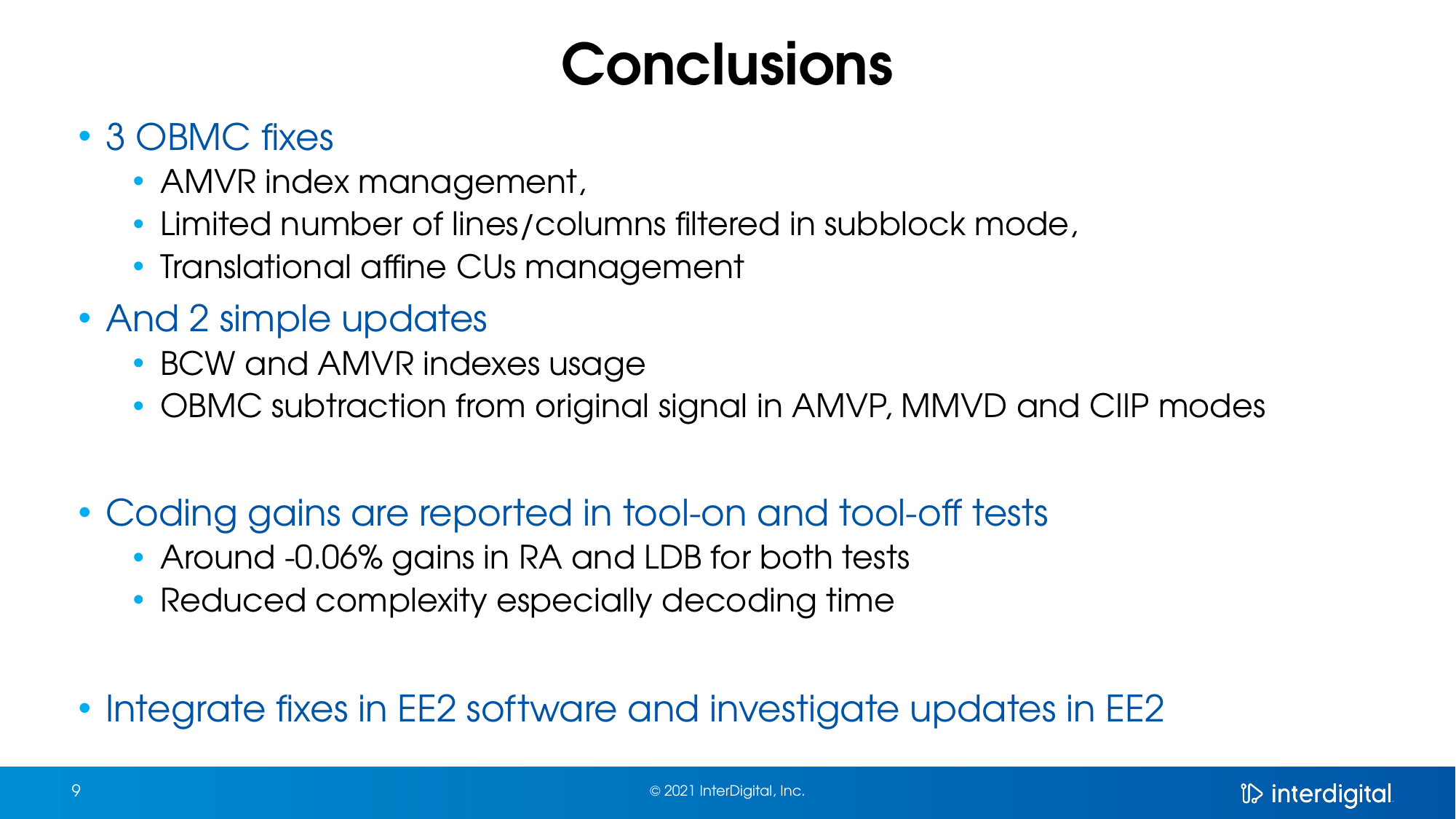

# Conclusions
3 OBMC fixes
AMVR index management,
Limited number of lines/columns filtered in subblock mode,
Translational affine CUs management
And 2 simple updates
BCW and AMVR indexes usage
OBMC subtraction from original signal in AMVP, MMVD and CIIP modes

Coding gains are reported in tool-on and tool-off tests
Around -0.06% gains in RA and LDB for both tests
Reduced complexity especially decoding time

Integrate fixes in EE2 software and investigate updates in EE2
9
© 2021 InterDigital, Inc.